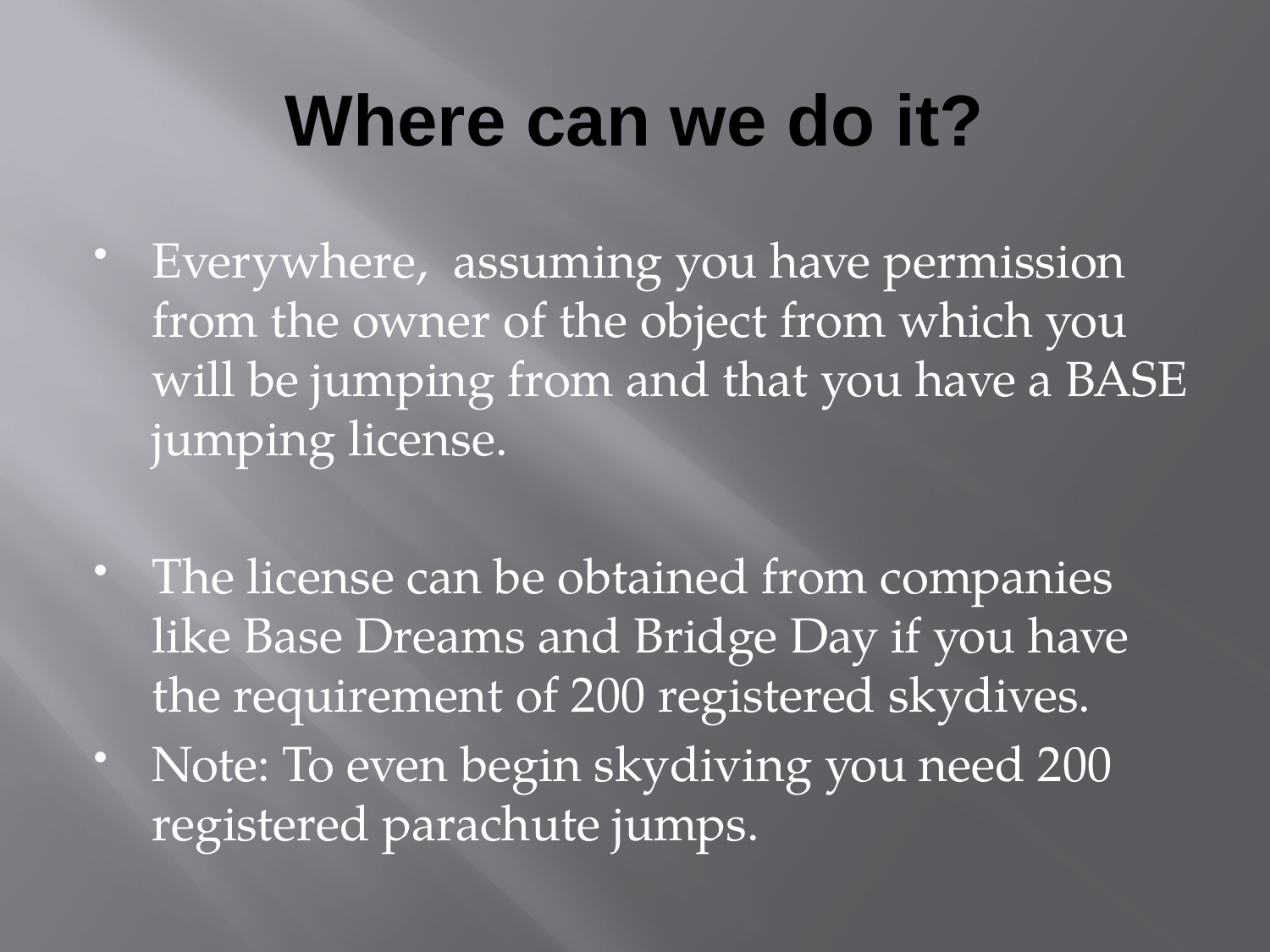

# Where can we do it?
Everywhere,  assuming you have permission from the owner of the object from which you will be jumping from and that you have a BASE jumping license.

The license can be obtained from companies like Base Dreams and Bridge Day if you have the requirement of 200 registered skydives.
Note: To even begin skydiving you need 200 registered parachute jumps.